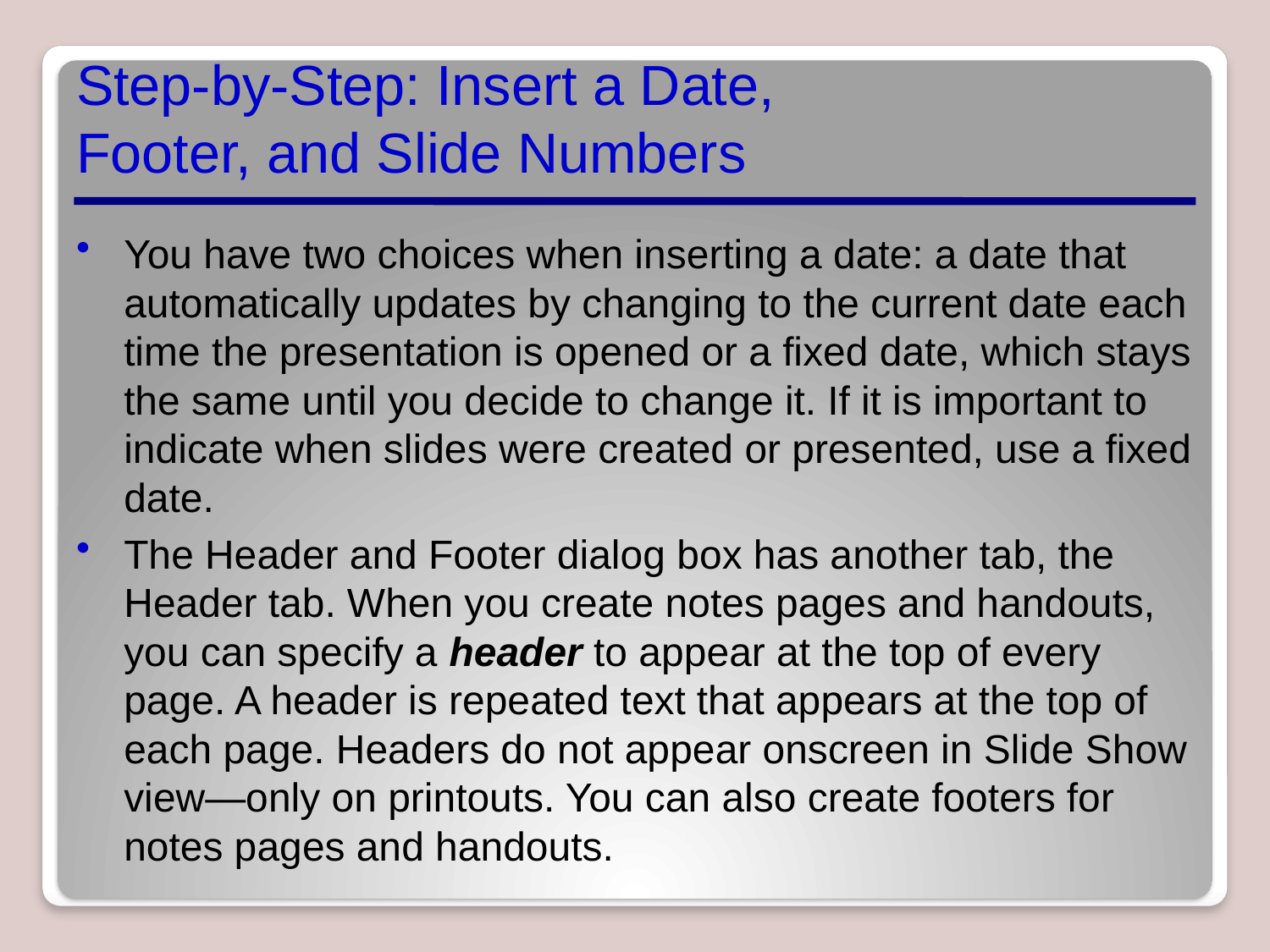

# Step-by-Step: Insert a Date, Footer, and Slide Numbers
You have two choices when inserting a date: a date that automatically updates by changing to the current date each time the presentation is opened or a fixed date, which stays the same until you decide to change it. If it is important to indicate when slides were created or presented, use a fixed date.
The Header and Footer dialog box has another tab, the Header tab. When you create notes pages and handouts, you can specify a header to appear at the top of every page. A header is repeated text that appears at the top of each page. Headers do not appear onscreen in Slide Show view—only on printouts. You can also create footers for notes pages and handouts.